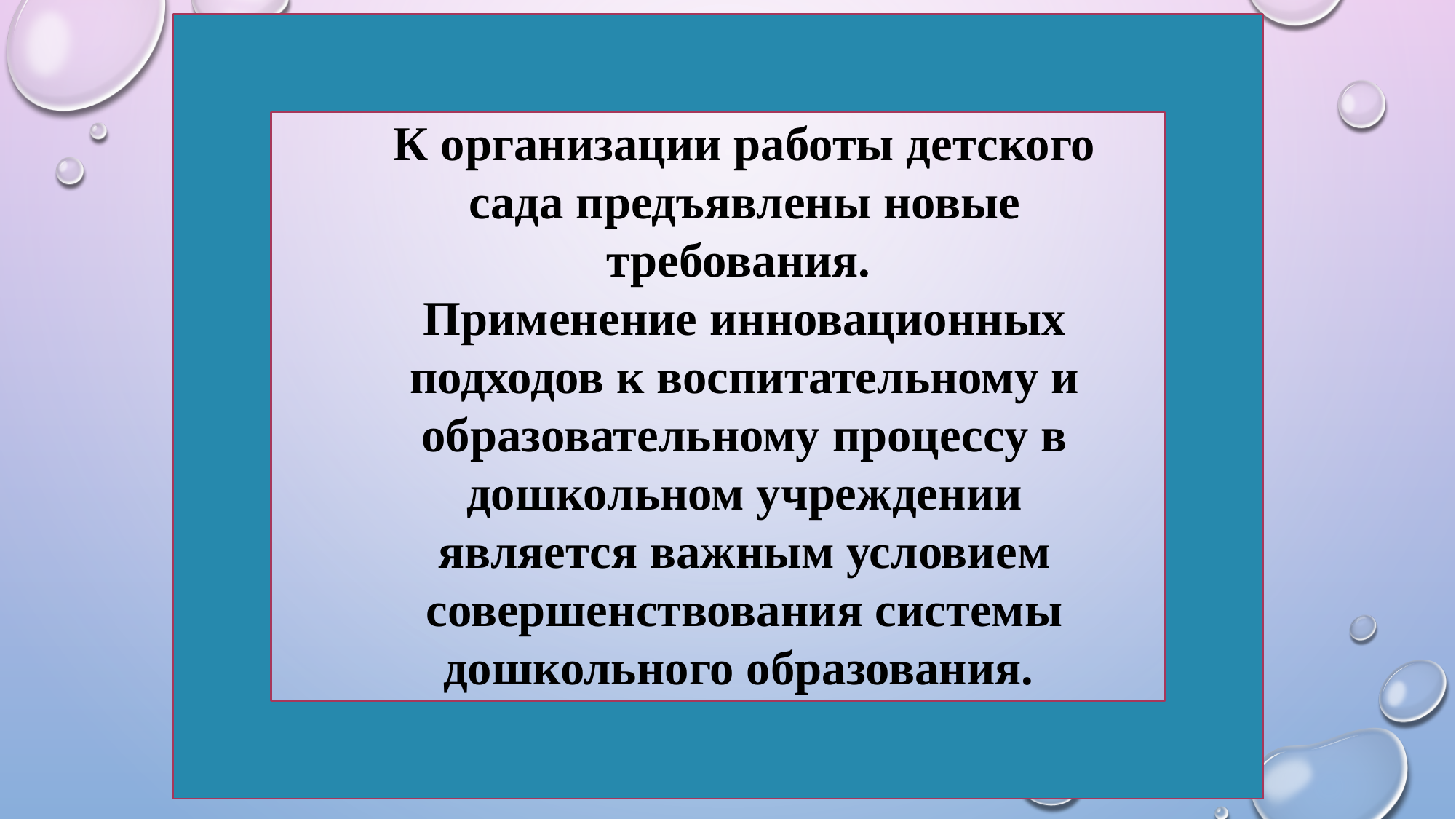

К организации работы детского сада предъявлены новые требования.
Применение инновационных подходов к воспитательному и образовательному процессу в дошкольном учреждении является важным условием совершенствования системы дошкольного образования.